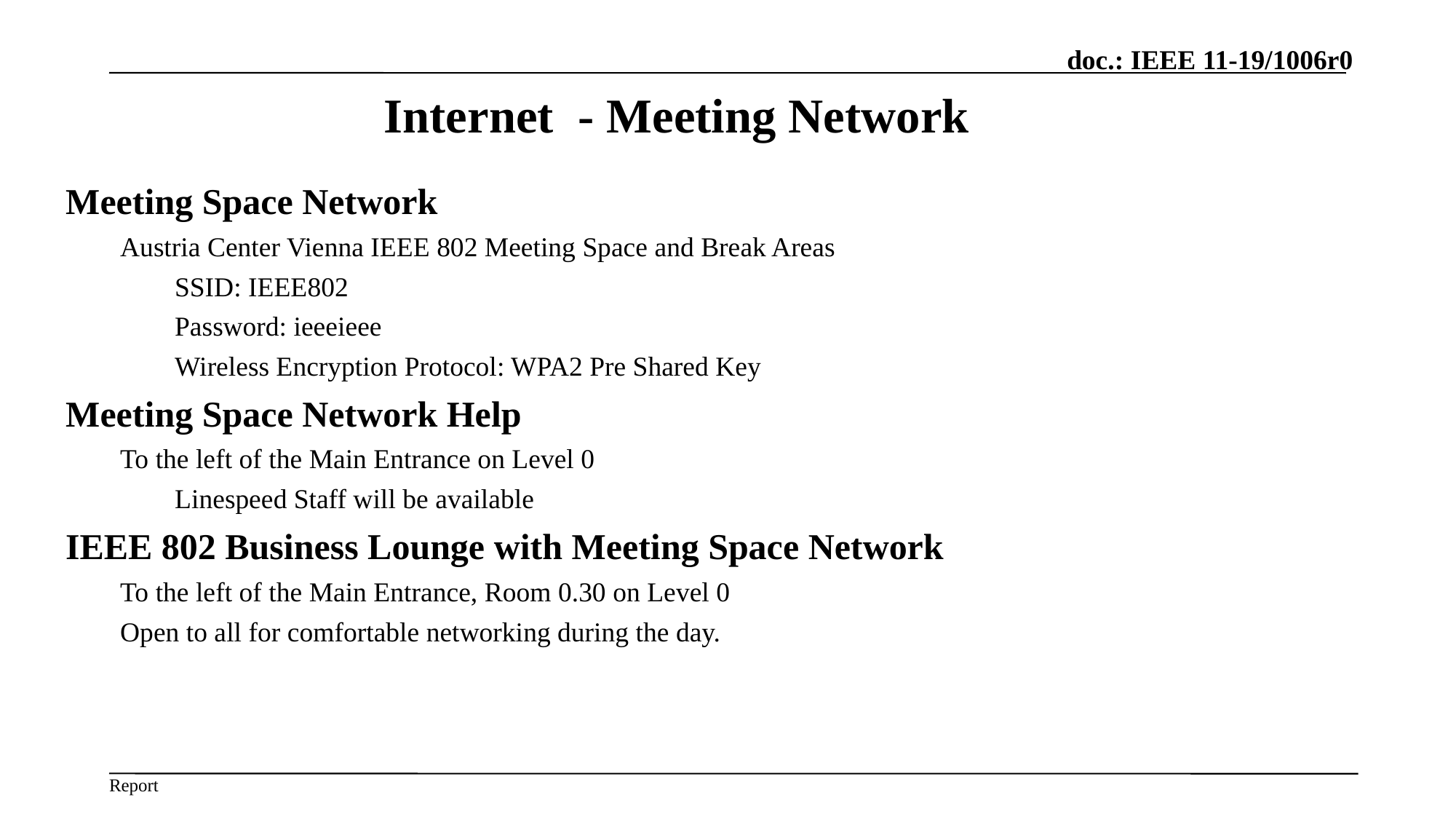

# Internet  - Meeting Network
Meeting Space Network
Austria Center Vienna IEEE 802 Meeting Space and Break Areas
SSID: IEEE802
Password: ieeeieee
Wireless Encryption Protocol: WPA2 Pre Shared Key
Meeting Space Network Help
To the left of the Main Entrance on Level 0
Linespeed Staff will be available
IEEE 802 Business Lounge with Meeting Space Network
To the left of the Main Entrance, Room 0.30 on Level 0
Open to all for comfortable networking during the day.